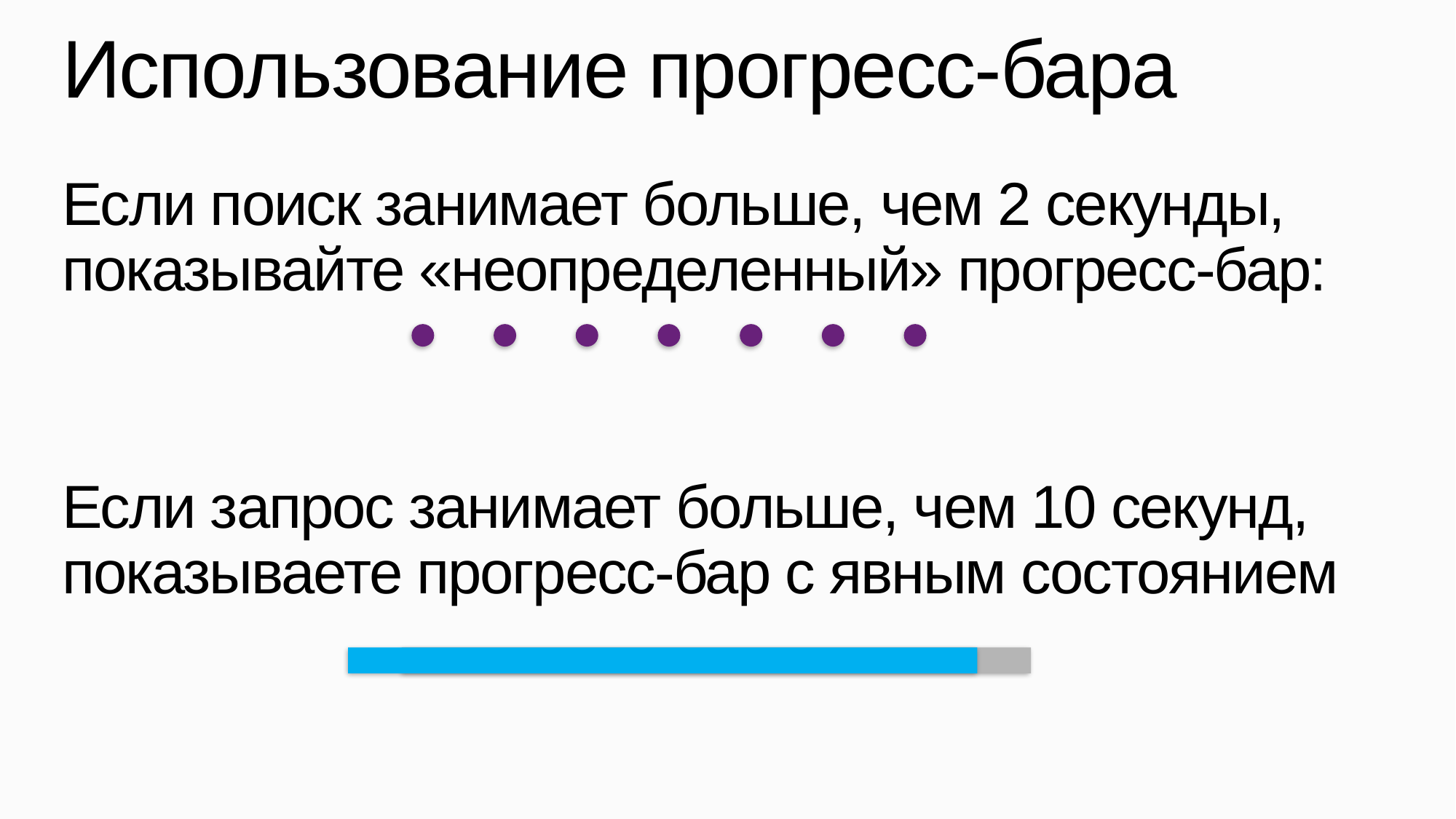

# Использование прогресс-бара
Если поиск занимает больше, чем 2 секунды, показывайте «неопределенный» прогресс-бар:

Если запрос занимает больше, чем 10 секунд, показываете прогресс-бар с явным состоянием